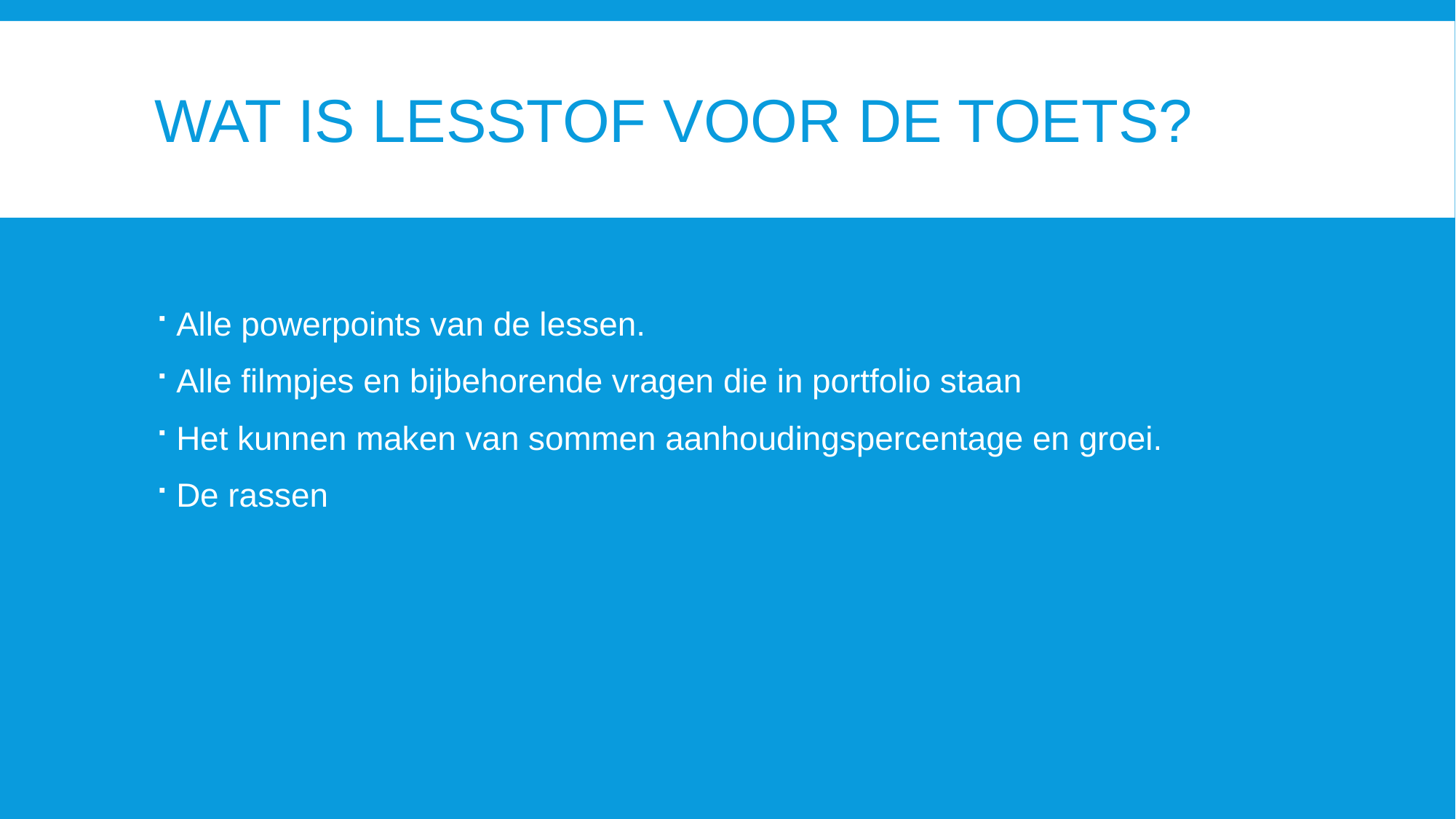

# Wat is lesstof voor de toets?

Alle powerpoints van de lessen.
Alle filmpjes en bijbehorende vragen die in portfolio staan
Het kunnen maken van sommen aanhoudingspercentage en groei.
De rassen